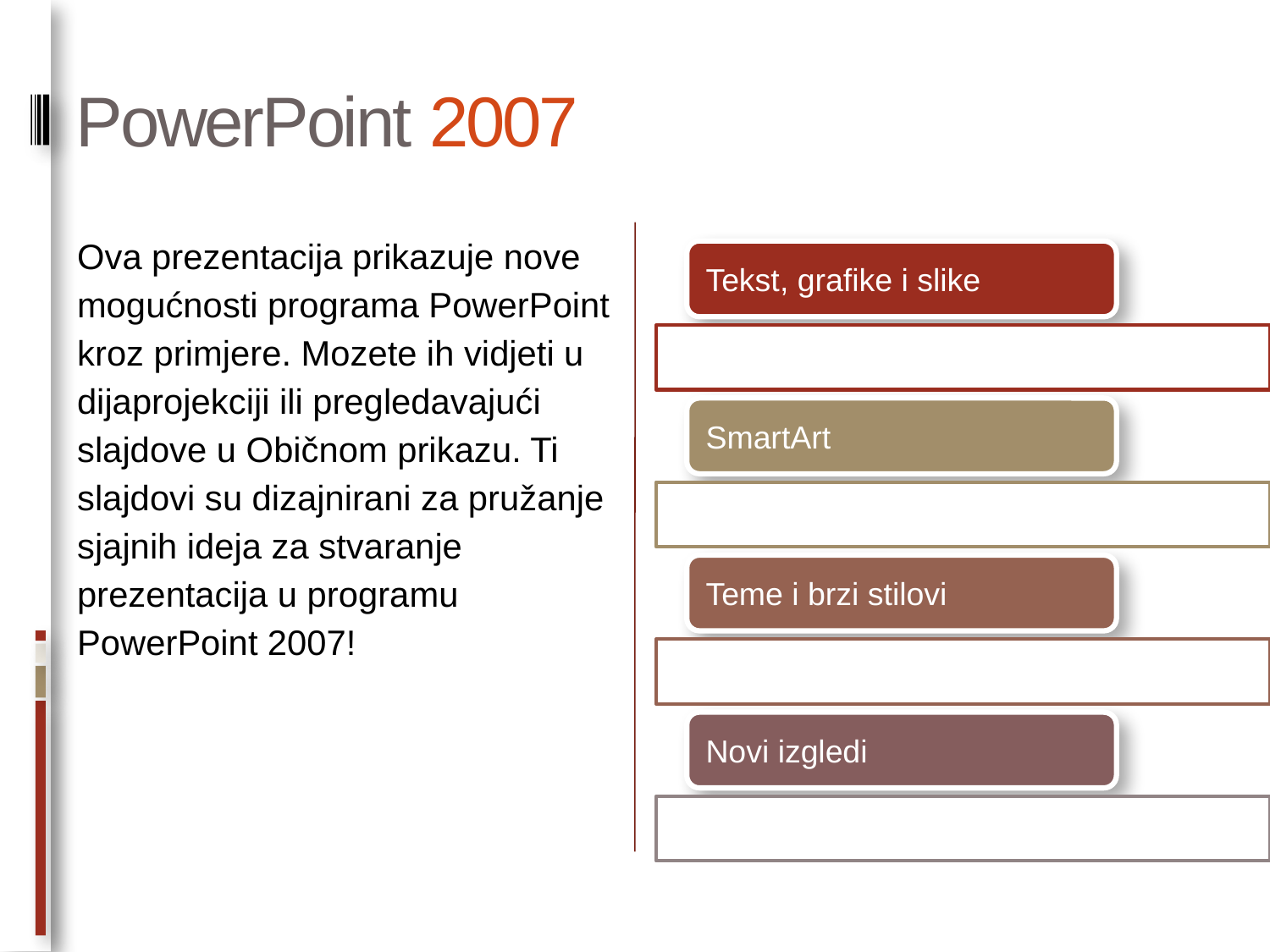

# PowerPoint 2007
Ova prezentacija prikazuje nove mogućnosti programa PowerPoint kroz primjere. Mozete ih vidjeti u dijaprojekciji ili pregledavajući slajdove u Običnom prikazu. Ti slajdovi su dizajnirani za pružanje sjajnih ideja za stvaranje prezentacija u programu PowerPoint 2007!

Tekst, grafike i slike
SmartArt
Teme i brzi stilovi
Novi izgledi